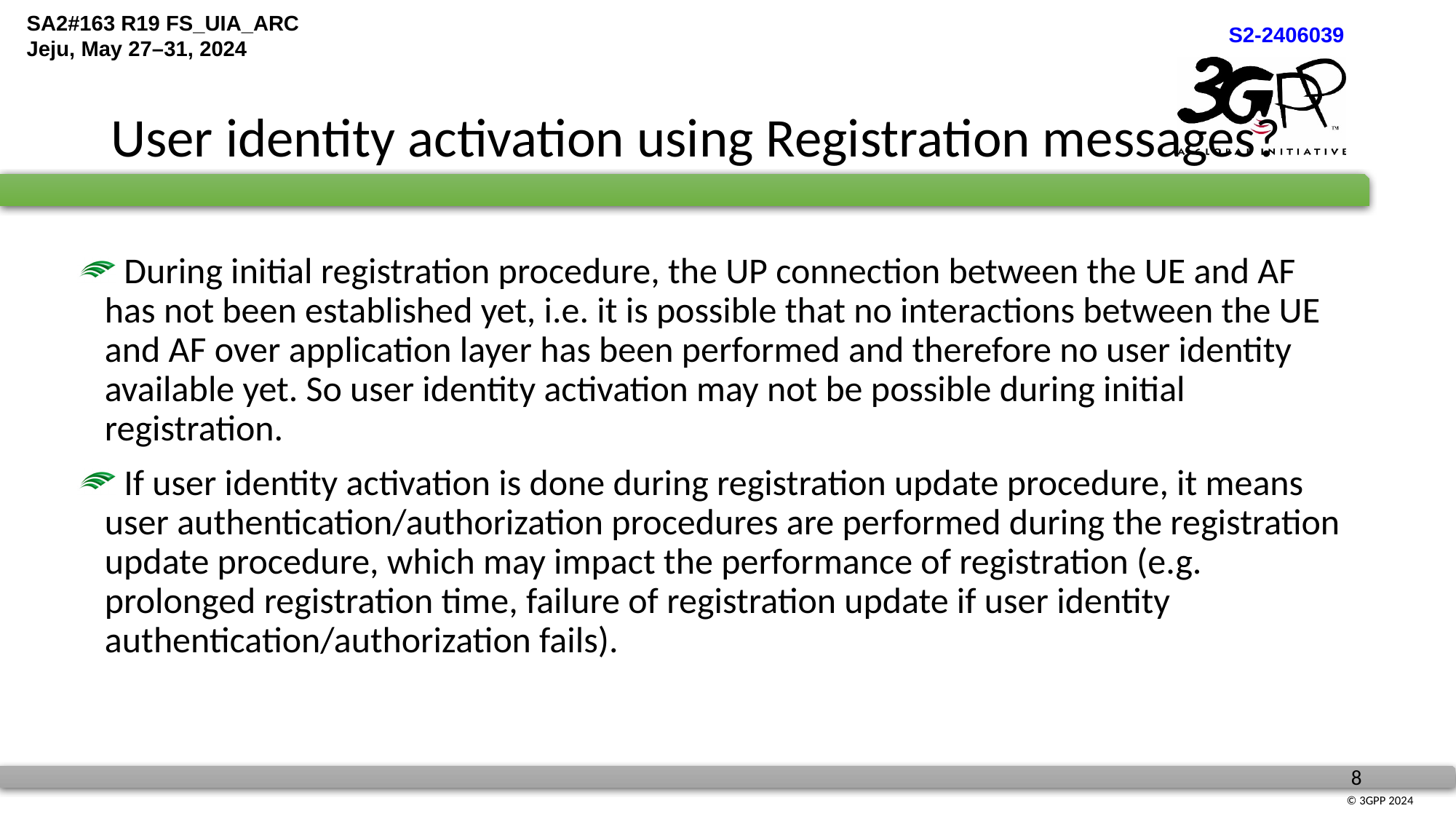

# User identity activation using Registration messages?
 During initial registration procedure, the UP connection between the UE and AF has not been established yet, i.e. it is possible that no interactions between the UE and AF over application layer has been performed and therefore no user identity available yet. So user identity activation may not be possible during initial registration.
 If user identity activation is done during registration update procedure, it means user authentication/authorization procedures are performed during the registration update procedure, which may impact the performance of registration (e.g. prolonged registration time, failure of registration update if user identity authentication/authorization fails).